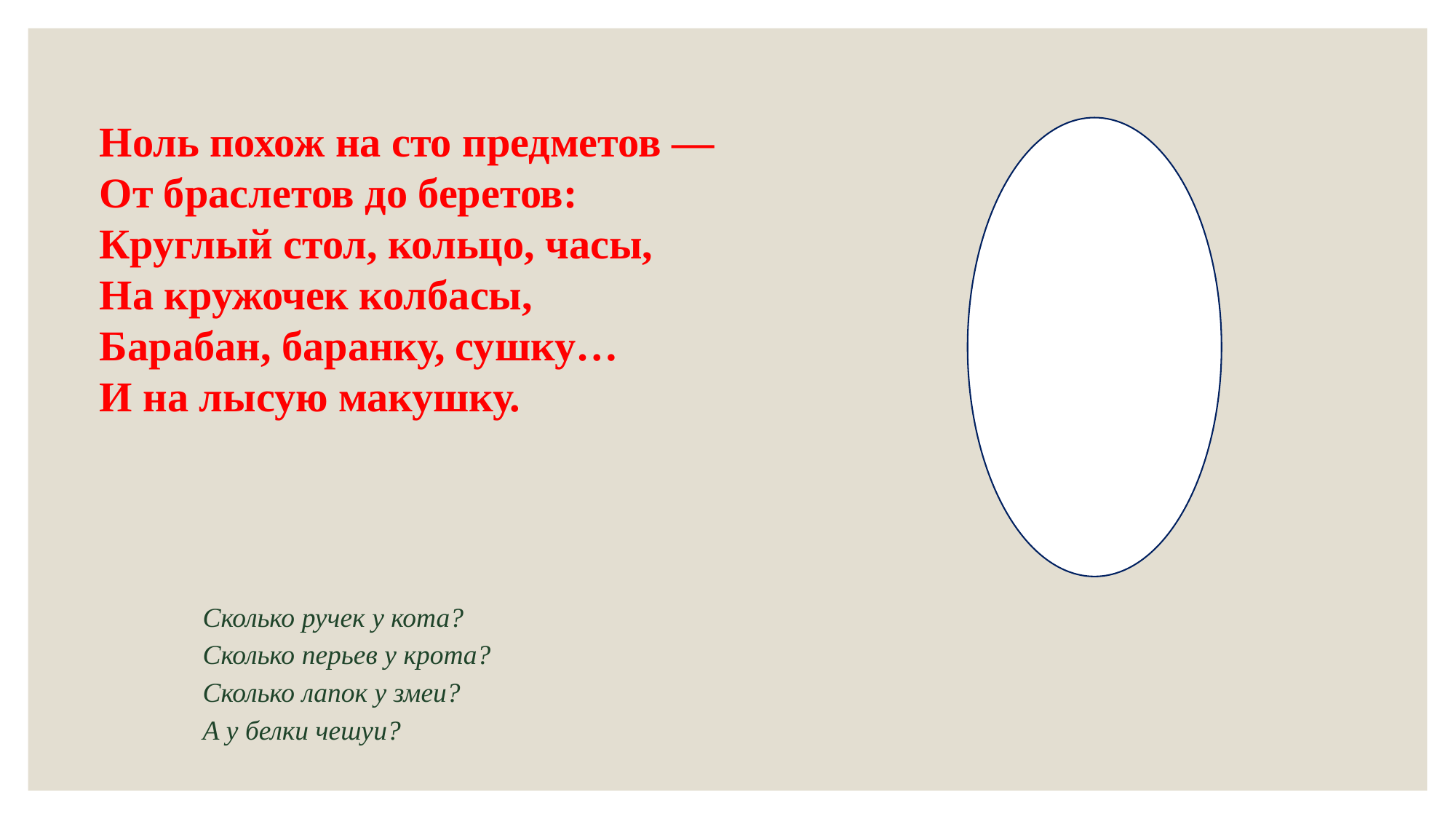

Ноль похож на сто предметов —
От браслетов до беретов:
Круглый стол, кольцо, часы,
На кружочек колбасы,
Барабан, баранку, сушку…
И на лысую макушку.

Сколько ручек у кота?
Сколько перьев у крота?
Сколько лапок у змеи?
А у белки чешуи?